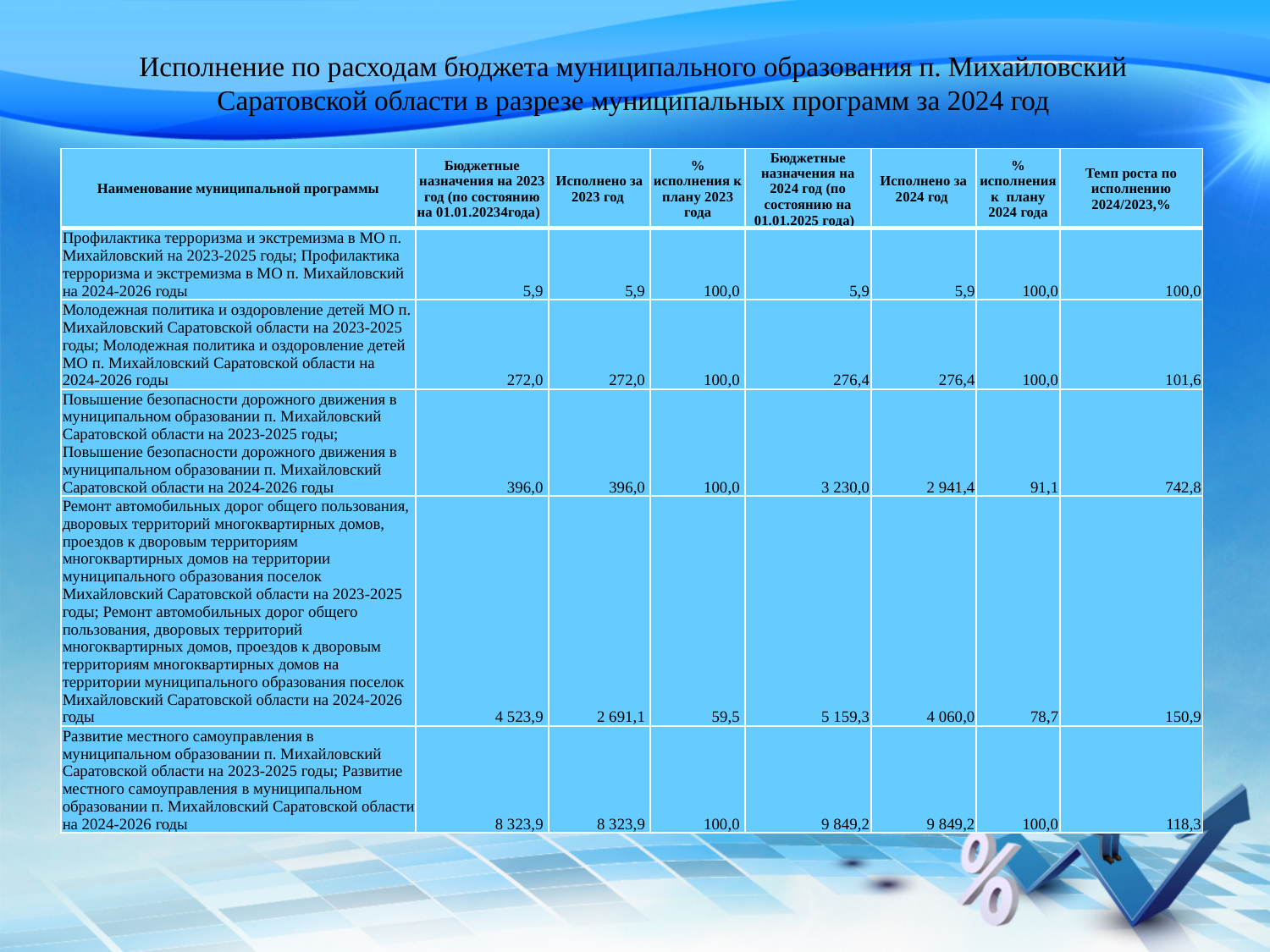

# Исполнение по расходам бюджета муниципального образования п. Михайловский Саратовской области в разрезе муниципальных программ за 2024 год
| Наименование муниципальной программы | Бюджетные назначения на 2023 год (по состоянию на 01.01.20234года) | Исполнено за 2023 год | % исполнения к плану 2023 года | Бюджетные назначения на 2024 год (по состоянию на 01.01.2025 года) | Исполнено за 2024 год | % исполнения к плану 2024 года | Темп роста по исполнению 2024/2023,% |
| --- | --- | --- | --- | --- | --- | --- | --- |
| Профилактика терроризма и экстремизма в МО п. Михайловский на 2023-2025 годы; Профилактика терроризма и экстремизма в МО п. Михайловский на 2024-2026 годы | 5,9 | 5,9 | 100,0 | 5,9 | 5,9 | 100,0 | 100,0 |
| Молодежная политика и оздоровление детей МО п. Михайловский Саратовской области на 2023-2025 годы; Молодежная политика и оздоровление детей МО п. Михайловский Саратовской области на 2024-2026 годы | 272,0 | 272,0 | 100,0 | 276,4 | 276,4 | 100,0 | 101,6 |
| Повышение безопасности дорожного движения в муниципальном образовании п. Михайловский Саратовской области на 2023-2025 годы; Повышение безопасности дорожного движения в муниципальном образовании п. Михайловский Саратовской области на 2024-2026 годы | 396,0 | 396,0 | 100,0 | 3 230,0 | 2 941,4 | 91,1 | 742,8 |
| Ремонт автомобильных дорог общего пользования, дворовых территорий многоквартирных домов, проездов к дворовым территориям многоквартирных домов на территории муниципального образования поселок Михайловский Саратовской области на 2023-2025 годы; Ремонт автомобильных дорог общего пользования, дворовых территорий многоквартирных домов, проездов к дворовым территориям многоквартирных домов на территории муниципального образования поселок Михайловский Саратовской области на 2024-2026 годы | 4 523,9 | 2 691,1 | 59,5 | 5 159,3 | 4 060,0 | 78,7 | 150,9 |
| Развитие местного самоуправления в муниципальном образовании п. Михайловский Саратовской области на 2023-2025 годы; Развитие местного самоуправления в муниципальном образовании п. Михайловский Саратовской области на 2024-2026 годы | 8 323,9 | 8 323,9 | 100,0 | 9 849,2 | 9 849,2 | 100,0 | 118,3 |